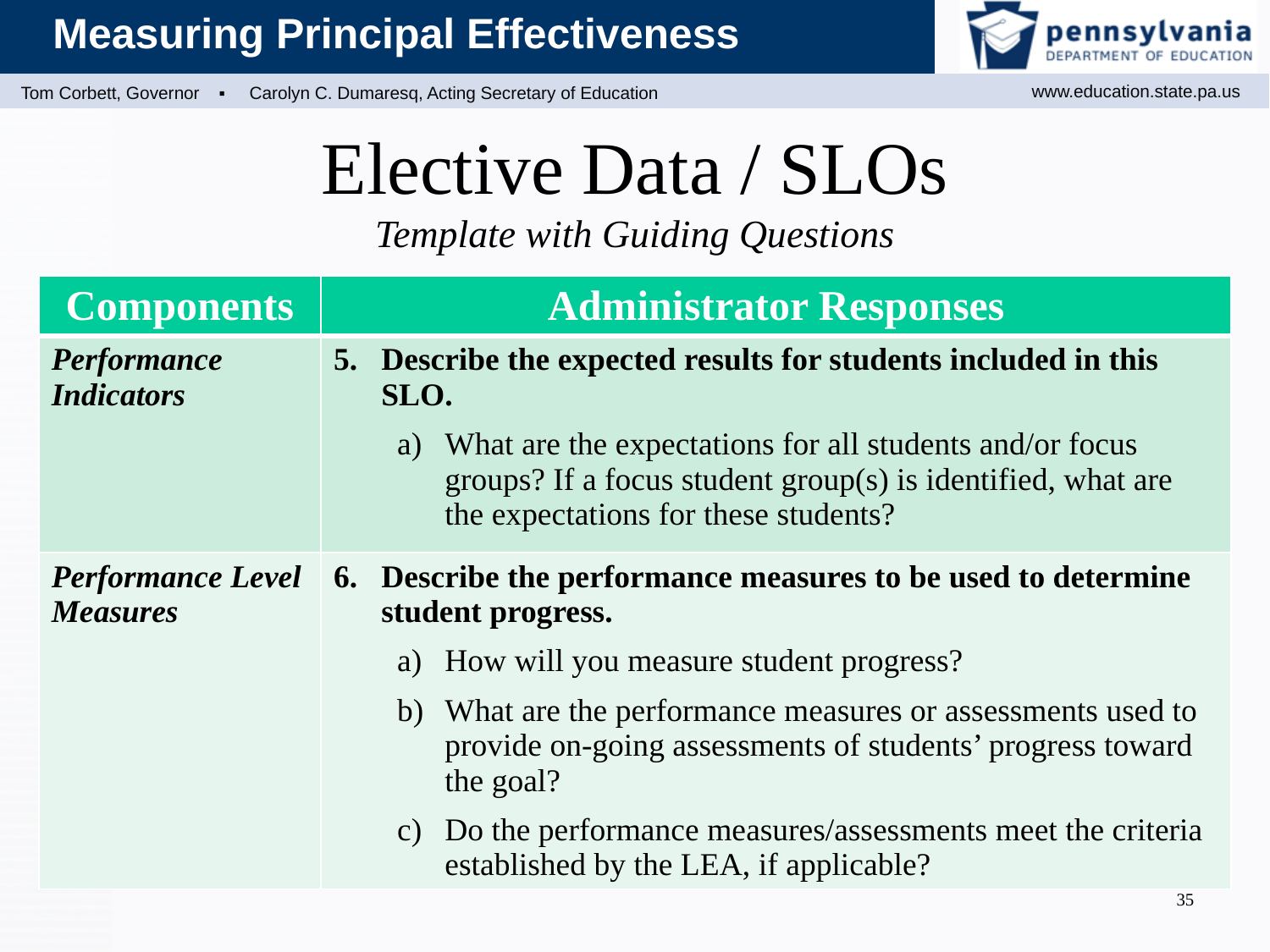

# Elective Data / SLOs Template with Guiding Questions
| Components | Administrator Responses |
| --- | --- |
| Performance Indicators | Describe the expected results for students included in this SLO. What are the expectations for all students and/or focus groups? If a focus student group(s) is identified, what are the expectations for these students? |
| Performance Level Measures | Describe the performance measures to be used to determine student progress. How will you measure student progress? What are the performance measures or assessments used to provide on-going assessments of students’ progress toward the goal? Do the performance measures/assessments meet the criteria established by the LEA, if applicable? |
35